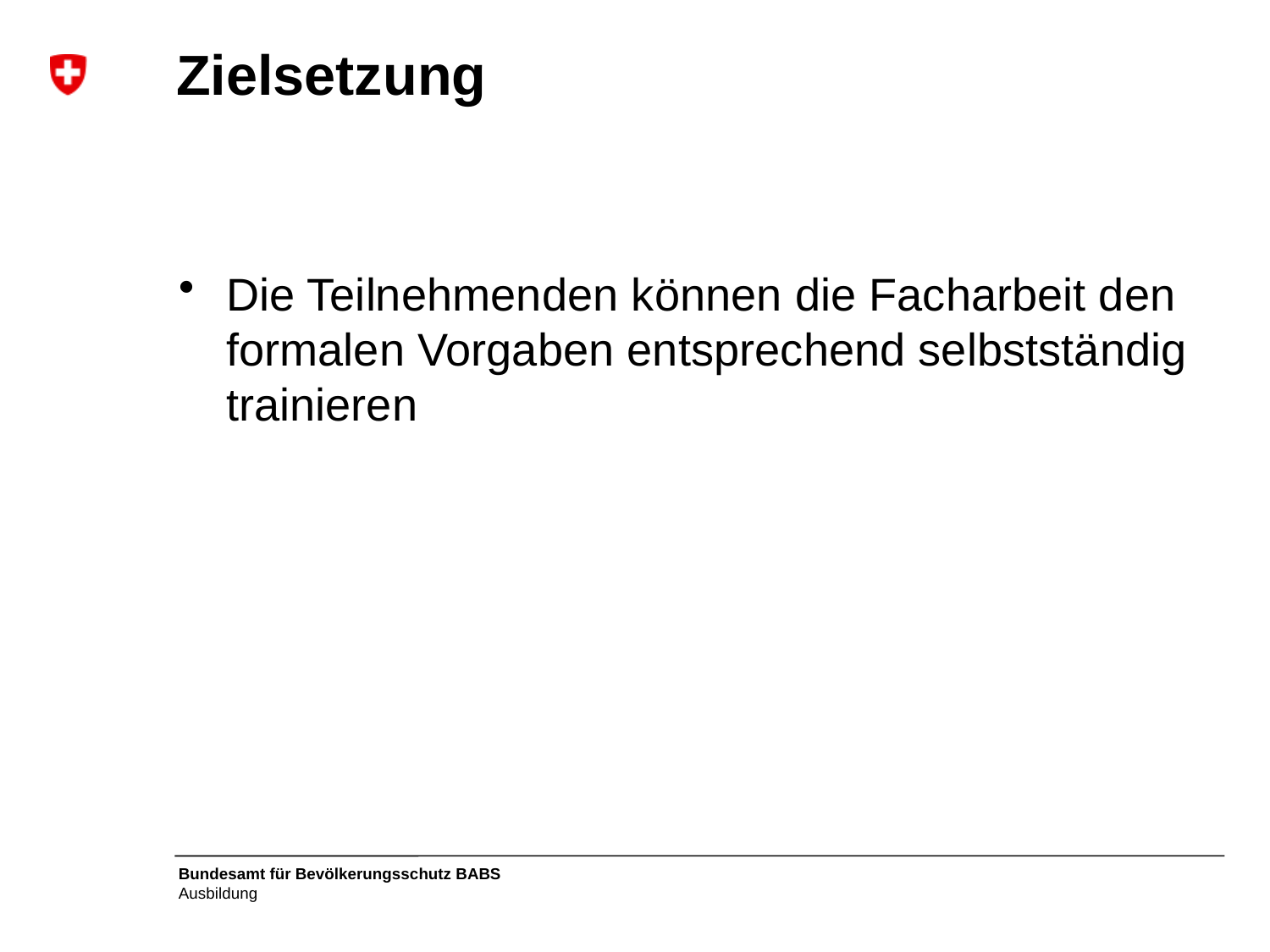

# Zielsetzung

Die Teilnehmenden können die Facharbeit den formalen Vorgaben entsprechend selbstständig trainieren